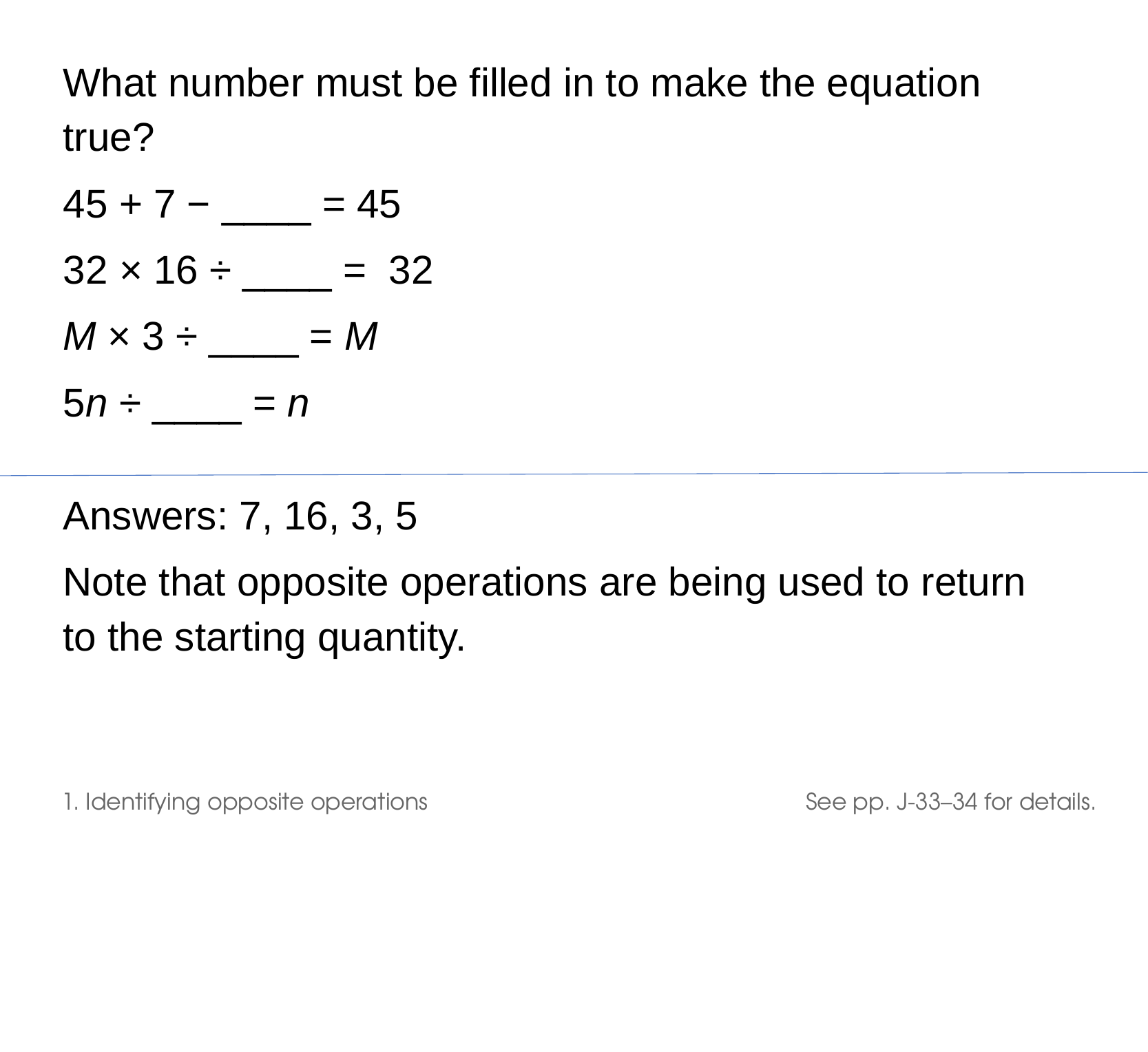

What number must be filled in to make the equation true?
45 + 7 − ____ = 45
32 × 16 ÷ ____ =  32
M × 3 ÷ ____ = M
5n ÷ ____ = n
Answers: 7, 16, 3, 5
Note that opposite operations are being used to return to the starting quantity.
1. Identifying opposite operations
See pp. J-33–34 for details.